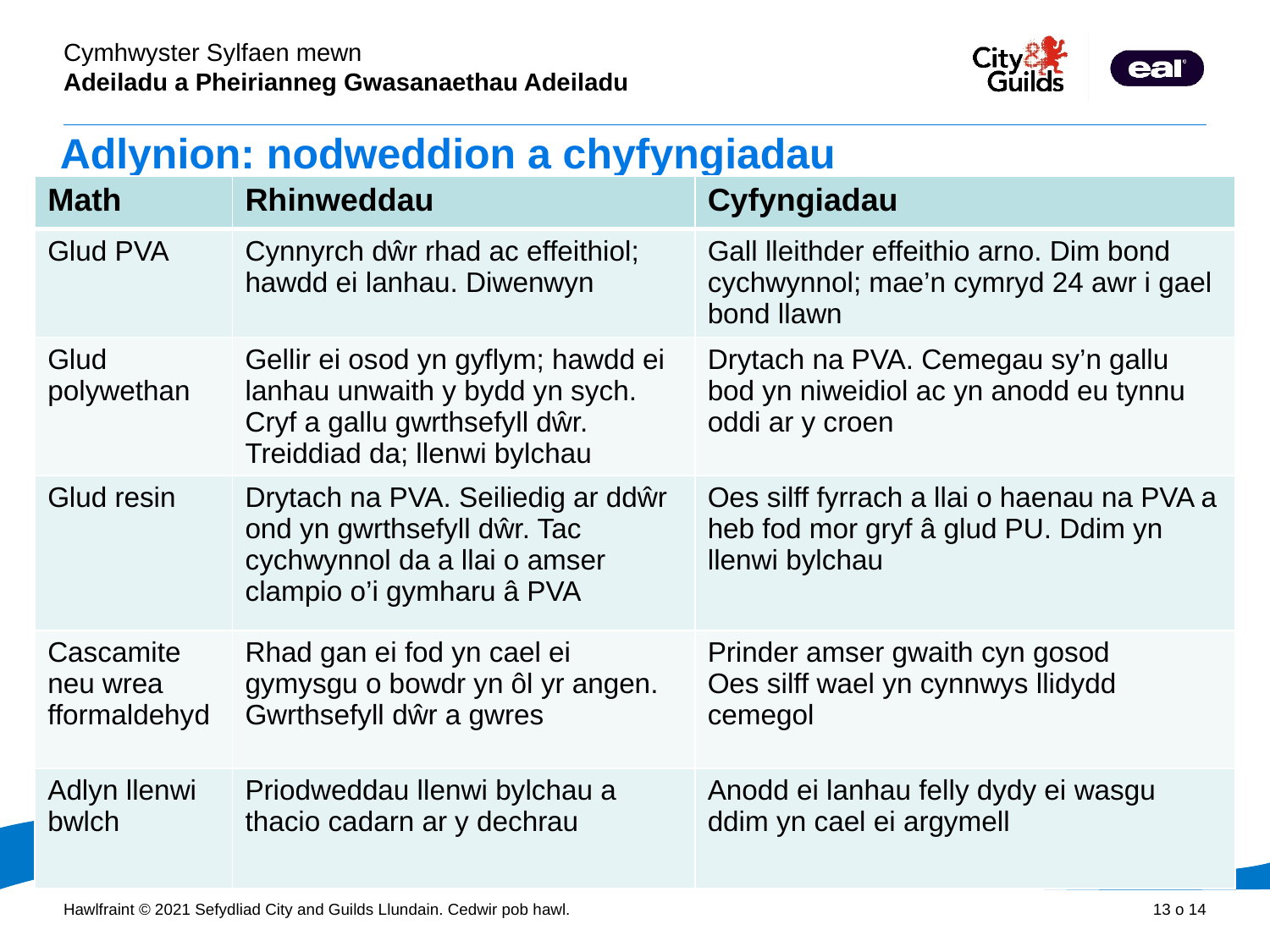

# Adlynion: nodweddion a chyfyngiadau
| Math | Rhinweddau | Cyfyngiadau |
| --- | --- | --- |
| Glud PVA | Cynnyrch dŵr rhad ac effeithiol; hawdd ei lanhau. Diwenwyn | Gall lleithder effeithio arno. Dim bond cychwynnol; mae’n cymryd 24 awr i gael bond llawn |
| Glud polywethan | Gellir ei osod yn gyflym; hawdd ei lanhau unwaith y bydd yn sych. Cryf a gallu gwrthsefyll dŵr. Treiddiad da; llenwi bylchau | Drytach na PVA. Cemegau sy’n gallu bod yn niweidiol ac yn anodd eu tynnu oddi ar y croen |
| Glud resin | Drytach na PVA. Seiliedig ar ddŵr ond yn gwrthsefyll dŵr. Tac cychwynnol da a llai o amser clampio o’i gymharu â PVA | Oes silff fyrrach a llai o haenau na PVA a heb fod mor gryf â glud PU. Ddim yn llenwi bylchau |
| Cascamite neu wrea fformaldehyd | Rhad gan ei fod yn cael ei gymysgu o bowdr yn ôl yr angen. Gwrthsefyll dŵr a gwres | Prinder amser gwaith cyn gosod Oes silff wael yn cynnwys llidydd cemegol |
| Adlyn llenwi bwlch | Priodweddau llenwi bylchau a thacio cadarn ar y dechrau | Anodd ei lanhau felly dydy ei wasgu ddim yn cael ei argymell |